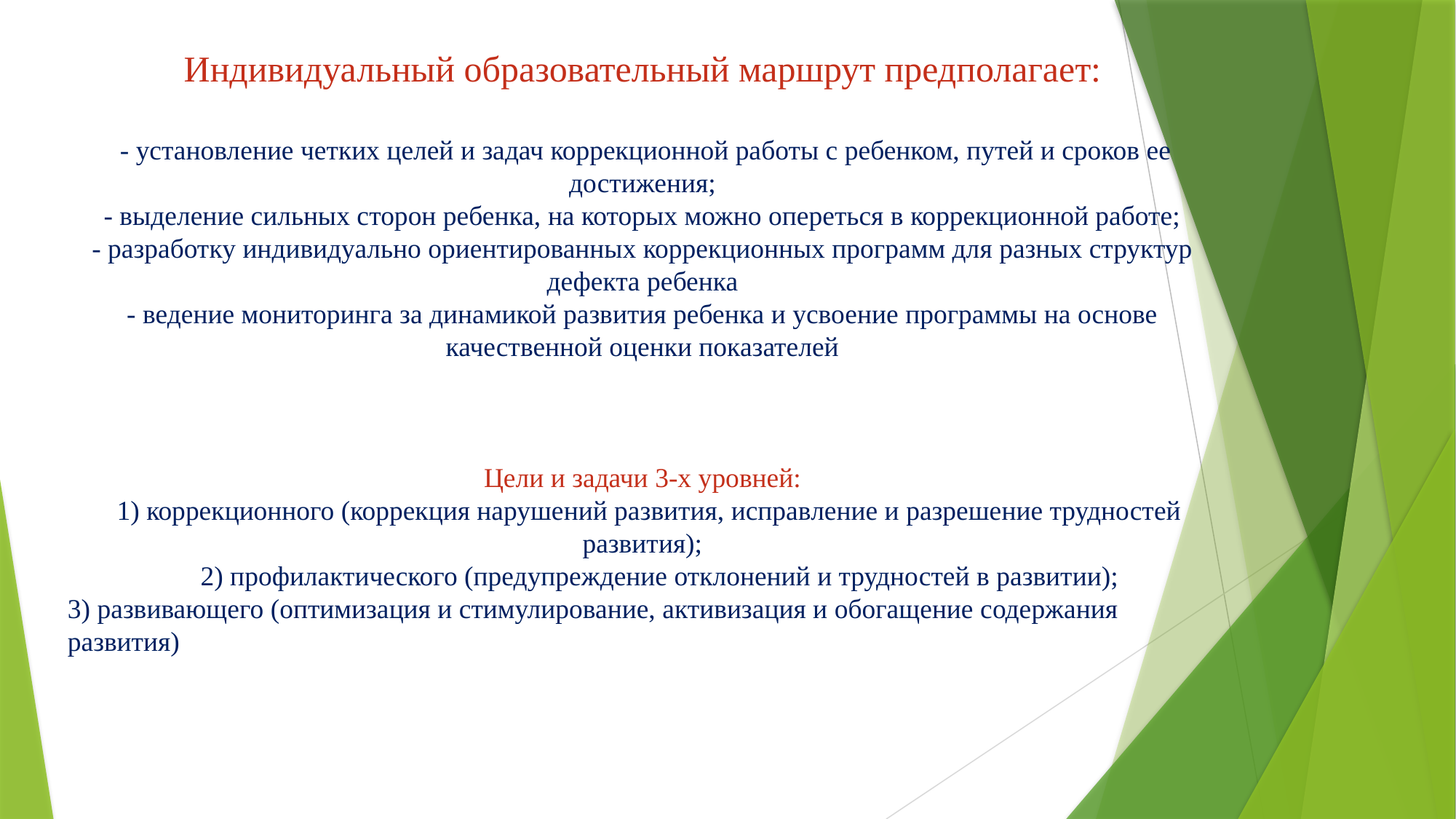

Индивидуальный образовательный маршрут предполагает:
 - установление четких целей и задач коррекционной работы с ребенком, путей и сроков ее достижения;
- выделение сильных сторон ребенка, на которых можно опереться в коррекционной работе;
- разработку индивидуально ориентированных коррекционных программ для разных структур дефекта ребенка
- ведение мониторинга за динамикой развития ребенка и усвоение программы на основе качественной оценки показателей

Цели и задачи 3-х уровней:
  1) коррекционного (коррекция нарушений развития, исправление и разрешение трудностей развития);
     2) профилактического (предупреждение отклонений и трудностей в развитии);
3) развивающего (оптимизация и стимулирование, активизация и обогащение содержания развития)